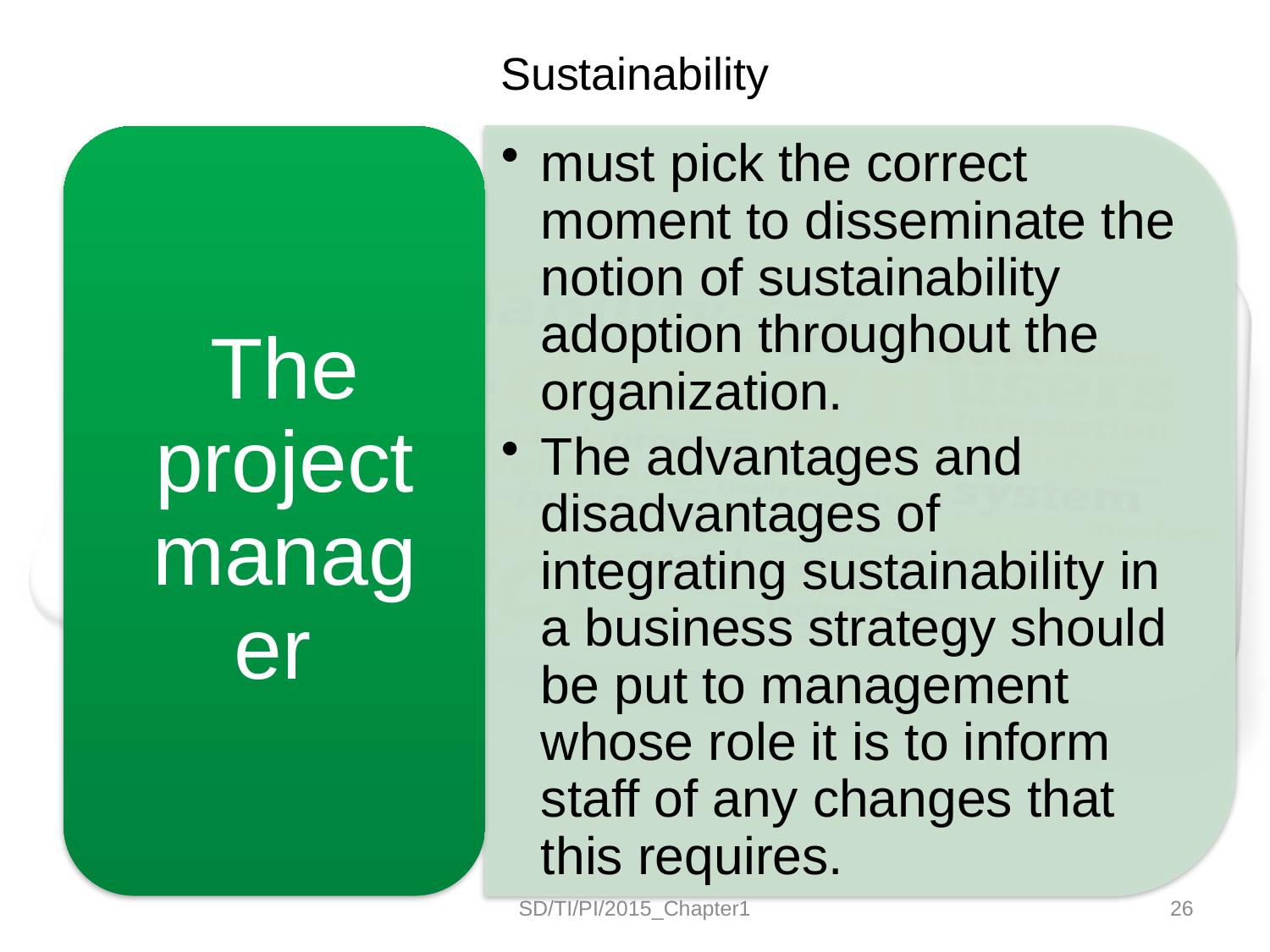

# Sustainability
must pick the correct moment to disseminate the notion of sustainability adoption throughout the organization.
The advantages and disadvantages of integrating sustainability in a business strategy should be put to management whose role it is to inform staff of any changes that this requires.
The project manager
SD/TI/PI/2015_Chapter1
26